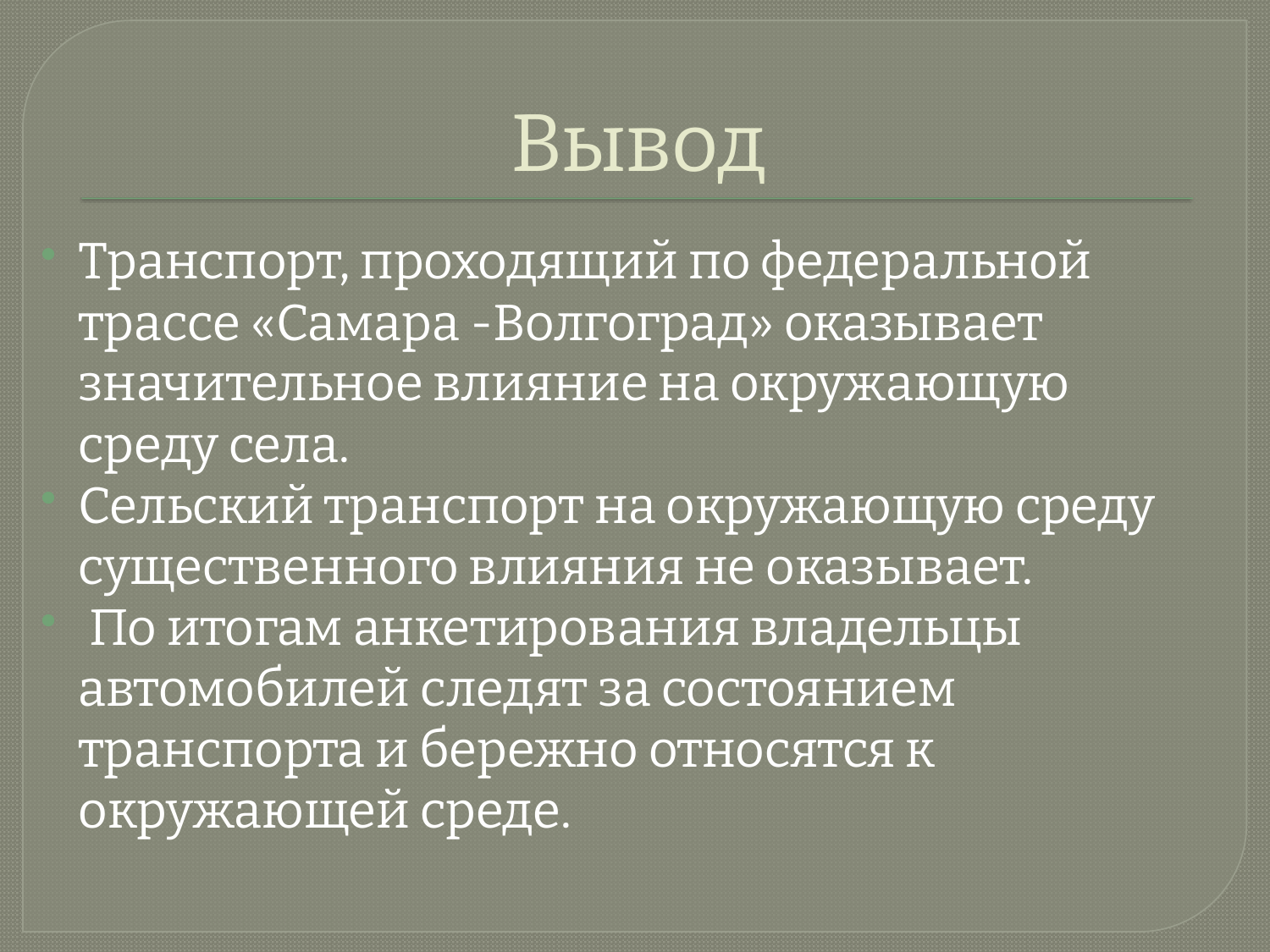

# Вывод
Транспорт, проходящий по федеральной трассе «Самара -Волгоград» оказывает значительное влияние на окружающую среду села.
Сельский транспорт на окружающую среду существенного влияния не оказывает.
 По итогам анкетирования владельцы автомобилей следят за состоянием транспорта и бережно относятся к окружающей среде.